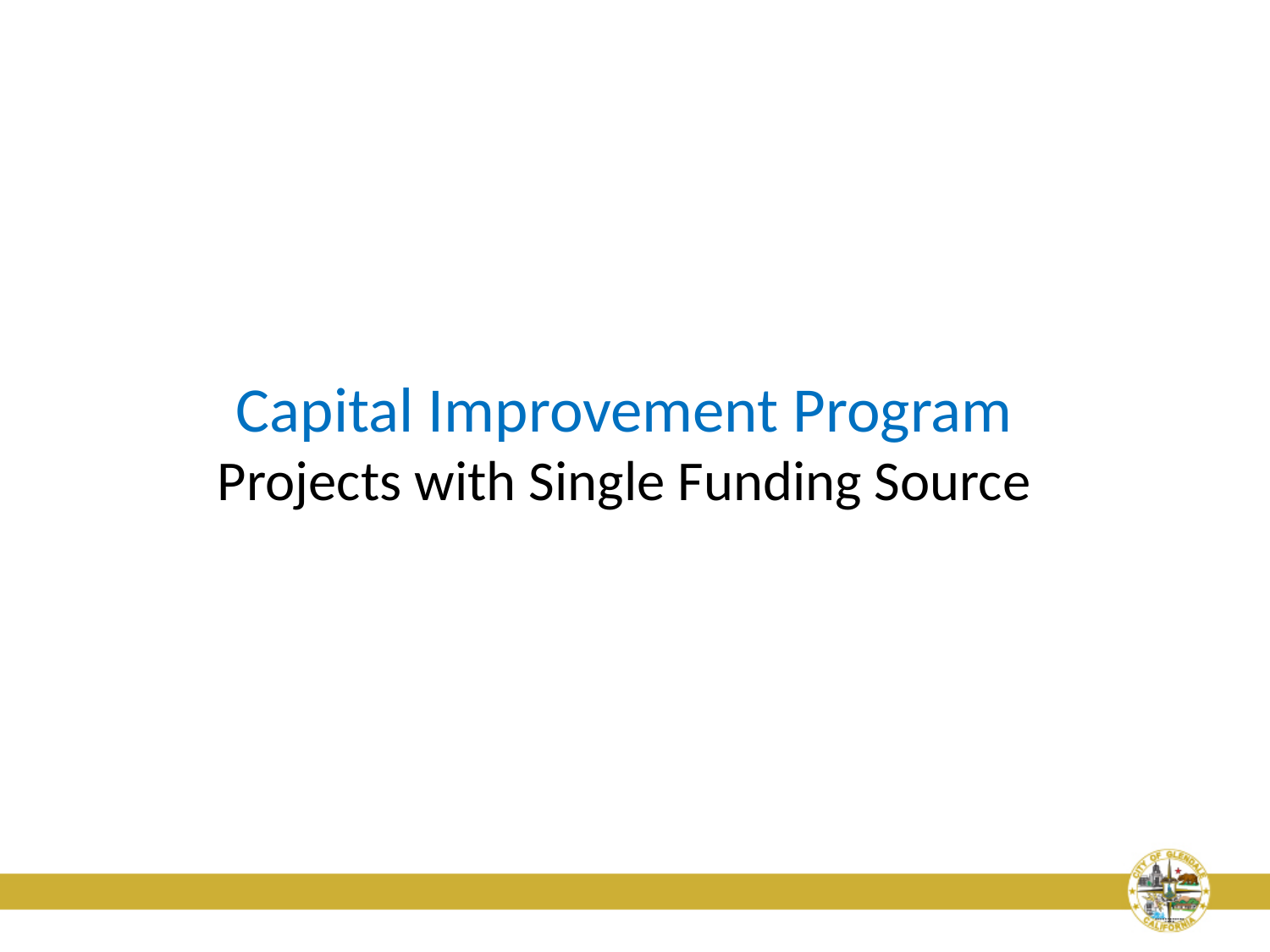

Capital Improvement Program
Projects with Single Funding Source